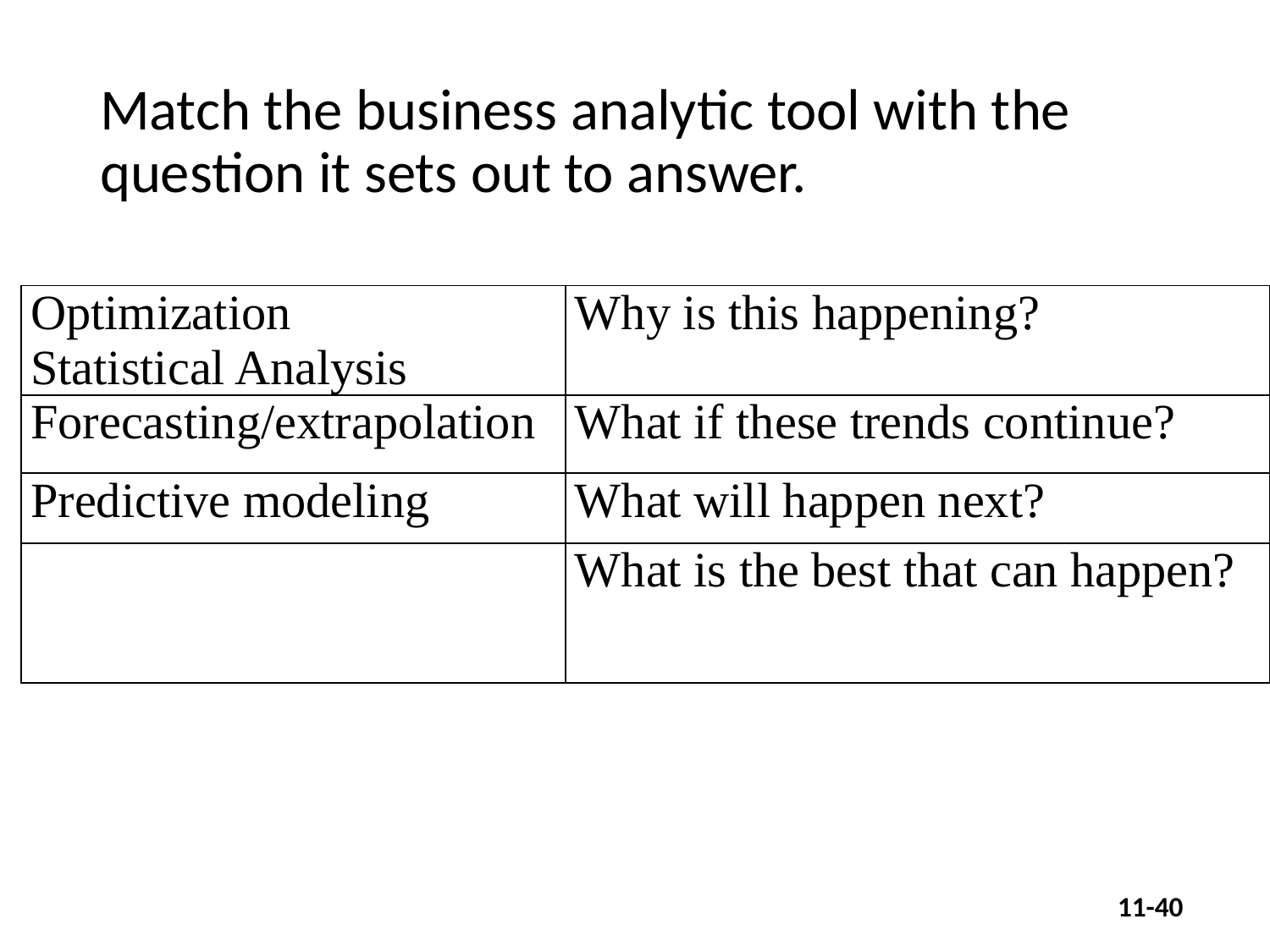

# Match the business analytic tool with the question it sets out to answer.
| Optimization Statistical Analysis | Why is this happening? |
| --- | --- |
| Forecasting/extrapolation | What if these trends continue? |
| Predictive modeling | What will happen next? |
|  | What is the best that can happen? |